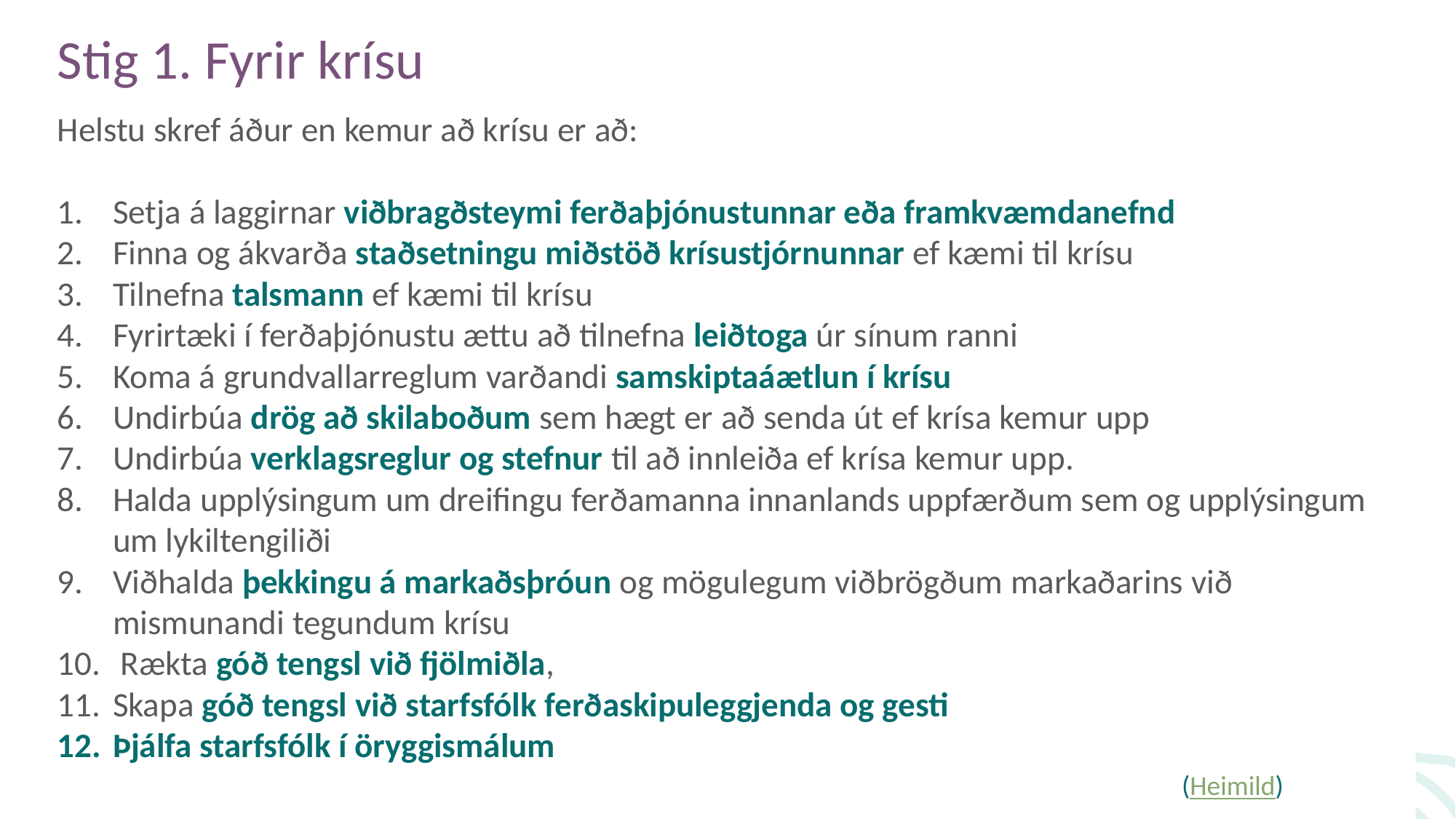

Stig 1. Fyrir krísu
Helstu skref áður en kemur að krísu er að:

Setja á laggirnar viðbragðsteymi ferðaþjónustunnar eða framkvæmdanefnd
Finna og ákvarða staðsetningu miðstöð krísustjórnunnar ef kæmi til krísu
Tilnefna talsmann ef kæmi til krísu
Fyrirtæki í ferðaþjónustu ættu að tilnefna leiðtoga úr sínum ranni
Koma á grundvallarreglum varðandi samskiptaáætlun í krísu
Undirbúa drög að skilaboðum sem hægt er að senda út ef krísa kemur upp
Undirbúa verklagsreglur og stefnur til að innleiða ef krísa kemur upp.
Halda upplýsingum um dreifingu ferðamanna innanlands uppfærðum sem og upplýsingum um lykiltengiliði
Viðhalda þekkingu á markaðsþróun og mögulegum viðbrögðum markaðarins við mismunandi tegundum krísu
 Rækta góð tengsl við fjölmiðla,
Skapa góð tengsl við starfsfólk ferðaskipuleggjenda og gesti
Þjálfa starfsfólk í öryggismálum

(Heimild)